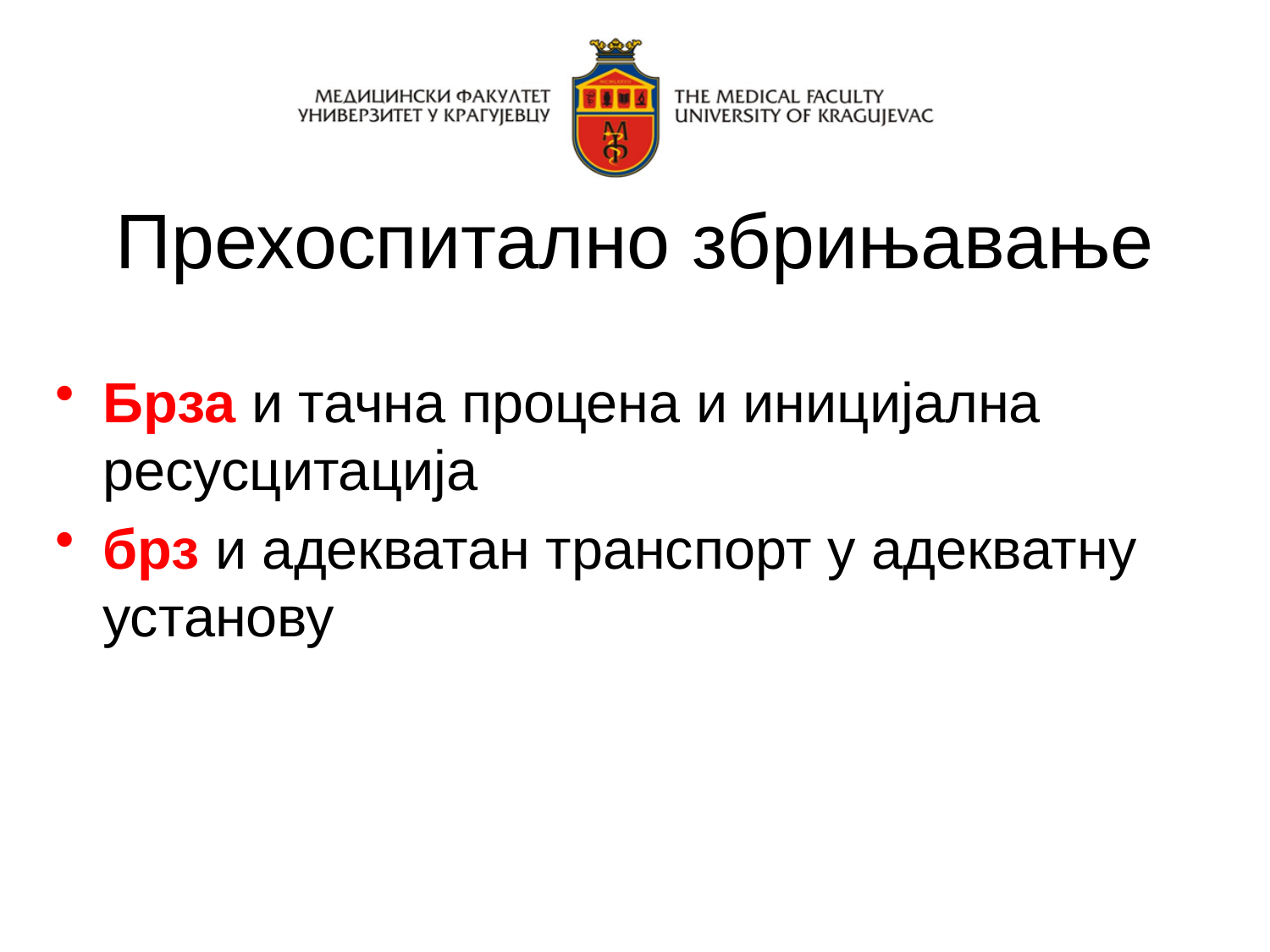

# Прехоспитално збрињавање
Брза и тачна процена и иницијална ресусцитација
брз и адекватан транспорт у адекватну установу